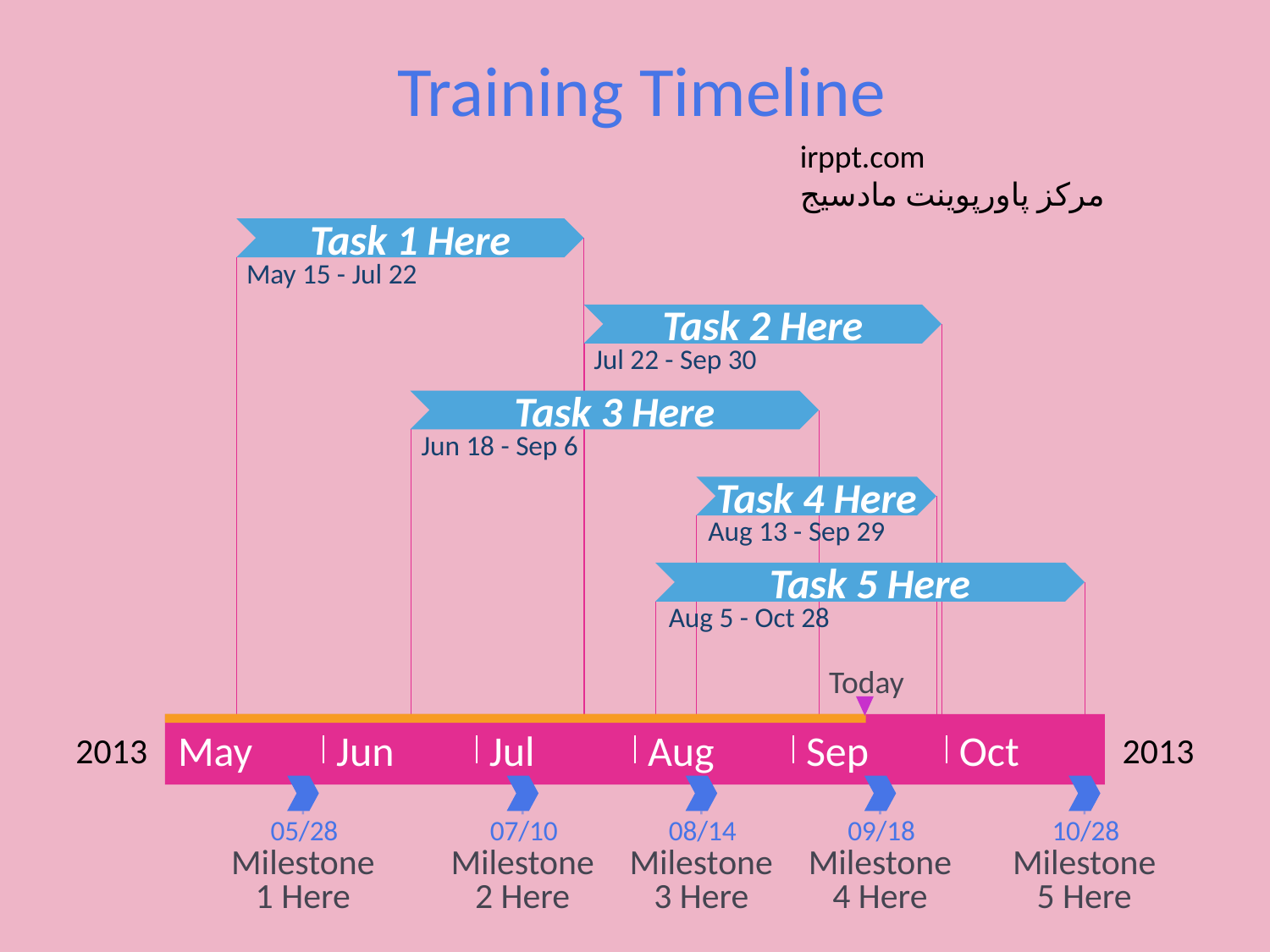

Training Timeline
irppt.com
مرکز پاورپوینت مادسیج
Task 1 Here

May 15 - Jul 22
Task 2 Here

Jul 22 - Sep 30
Task 3 Here

Jun 18 - Sep 6
Task 4 Here

Aug 13 - Sep 29
Task 5 Here

Aug 5 - Oct 28
Today

May

Jun
Jul
Aug
Sep
Oct
2013
2013

05/28
07/10
08/14
09/18
10/28
Milestone 1 Here
Milestone 2 Here
Milestone 3 Here
Milestone 4 Here
Milestone 5 Here